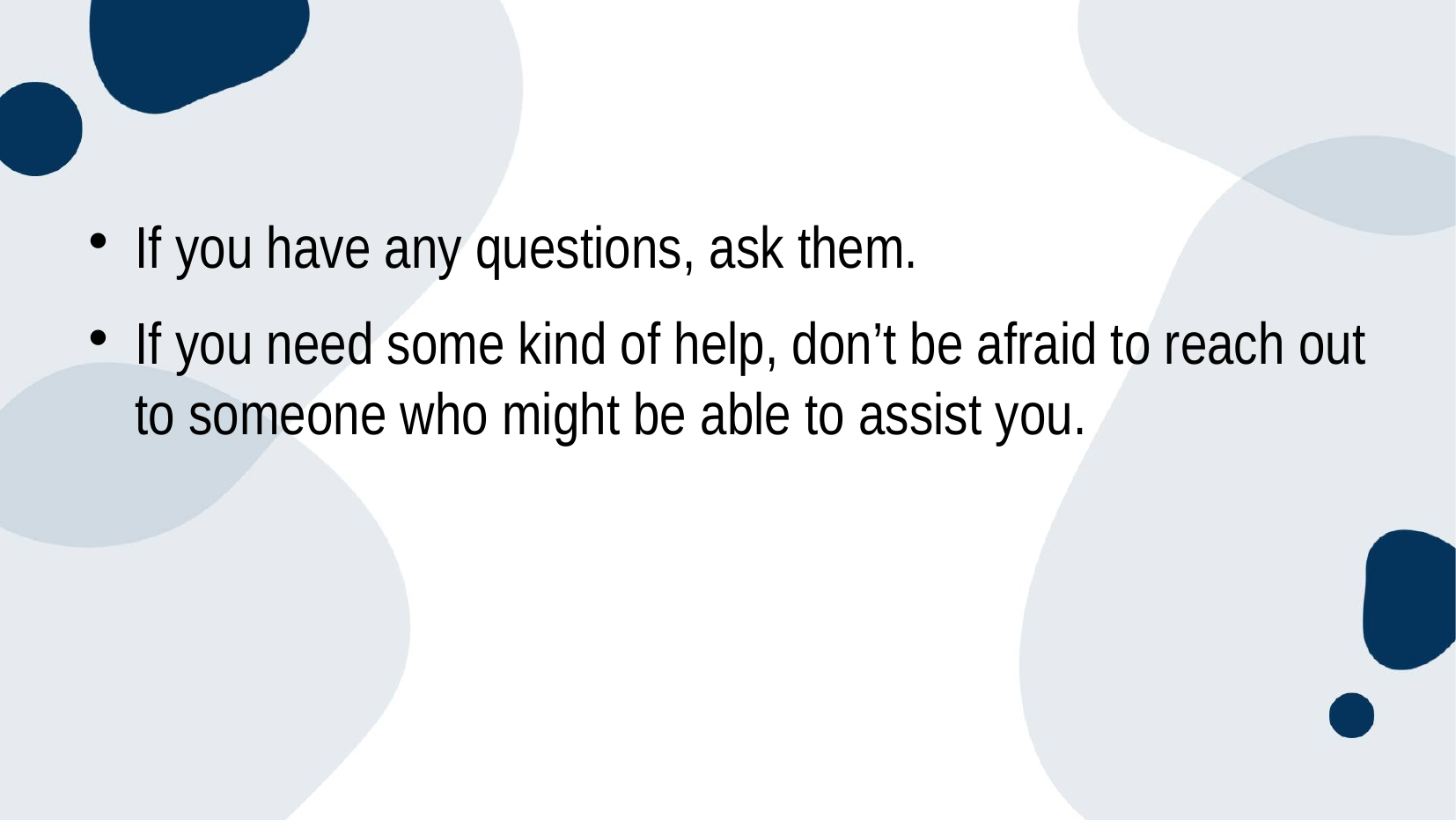

#
If you have any questions, ask them.
If you need some kind of help, don’t be afraid to reach out to someone who might be able to assist you.